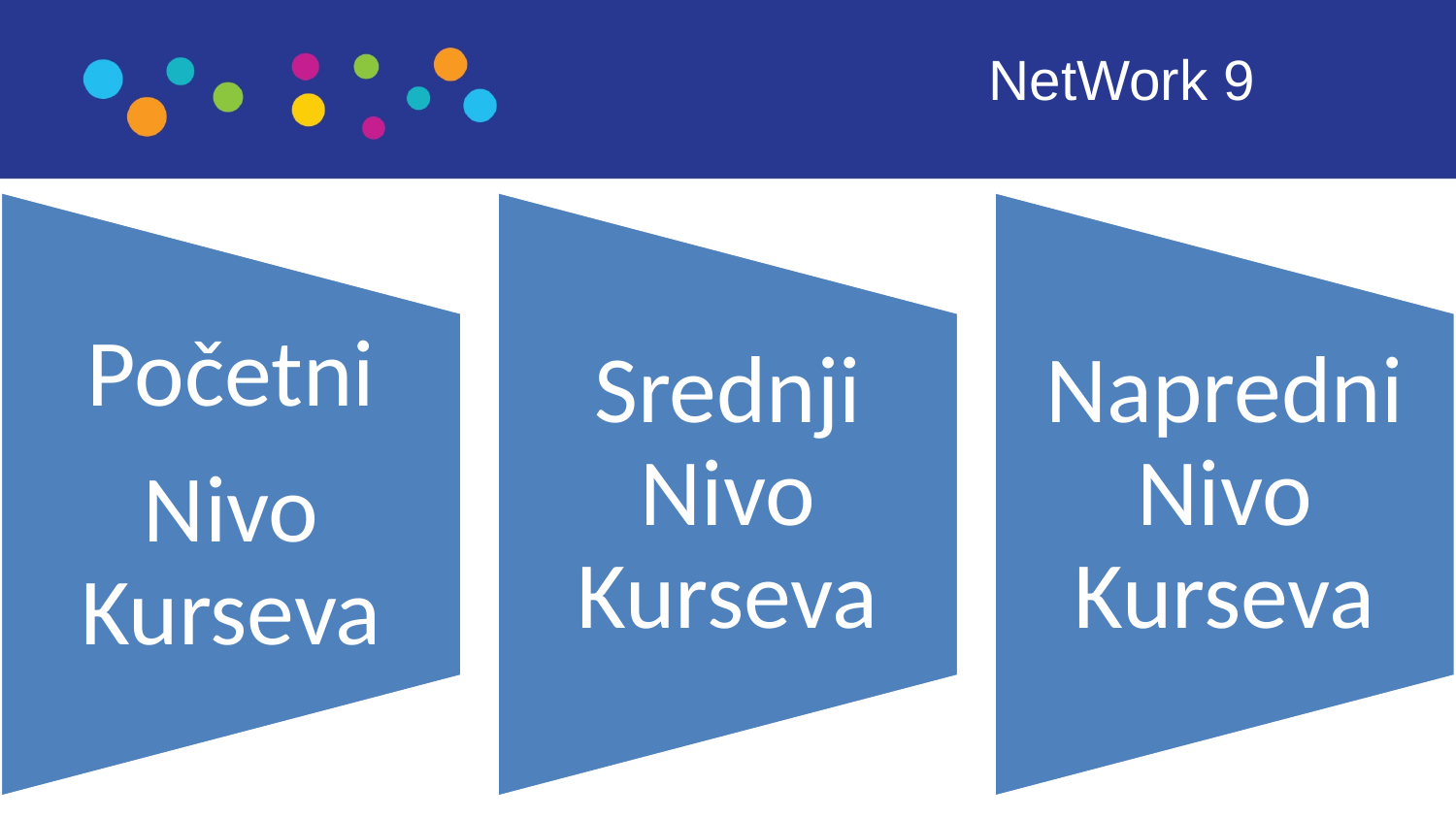

NetWork 9
Početni
Nivo Kurseva
Srednji Nivo Kurseva
Napredni Nivo Kurseva